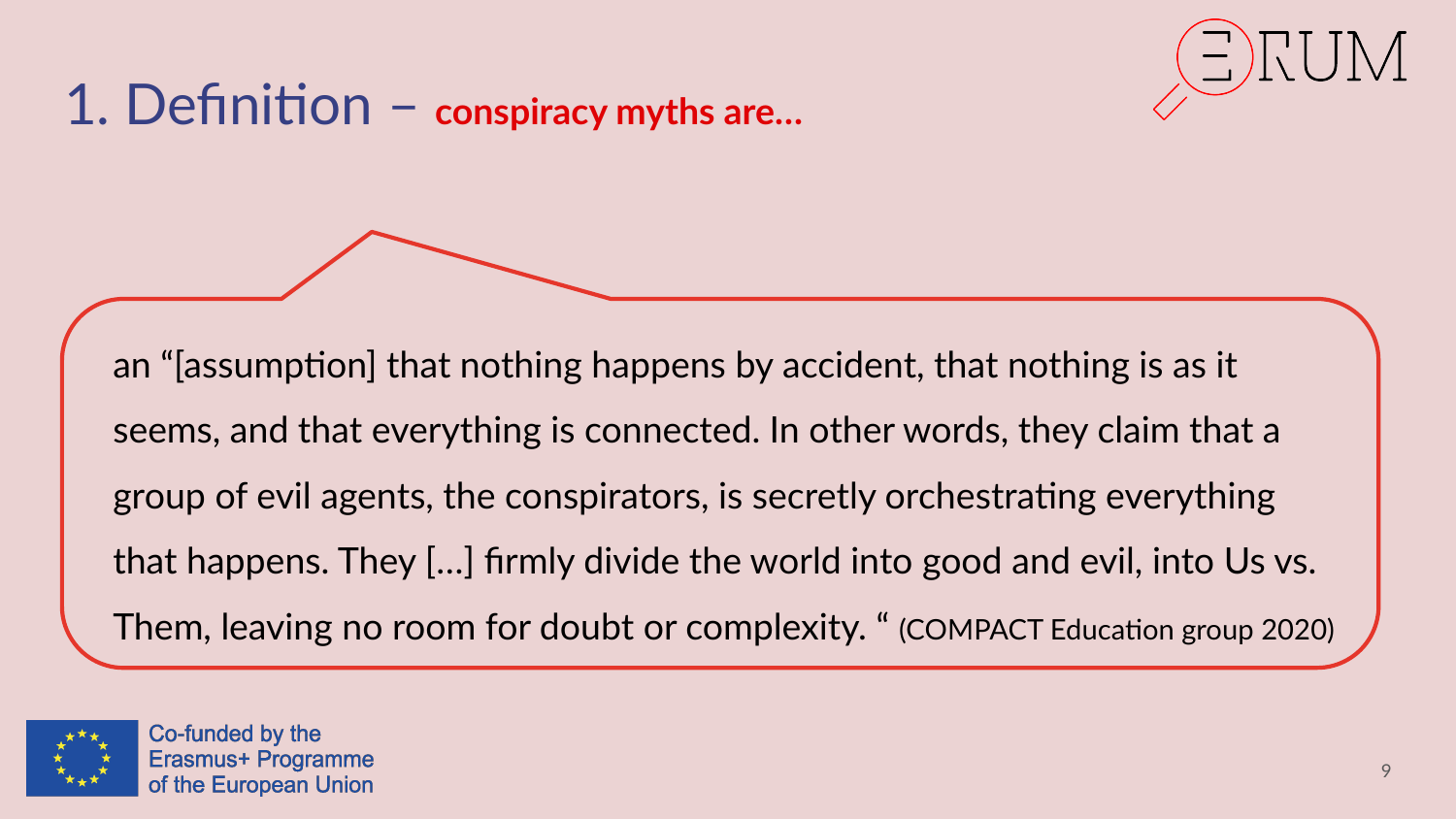

# 1. Definition – conspiracy myths are…
an “[assumption] that nothing happens by accident, that nothing is as it seems, and that everything is connected. In other words, they claim that a group of evil agents, the conspirators, is secretly orchestrating everything that happens. They […] firmly divide the world into good and evil, into Us vs. Them, leaving no room for doubt or complexity. “ (COMPACT Education group 2020)
9